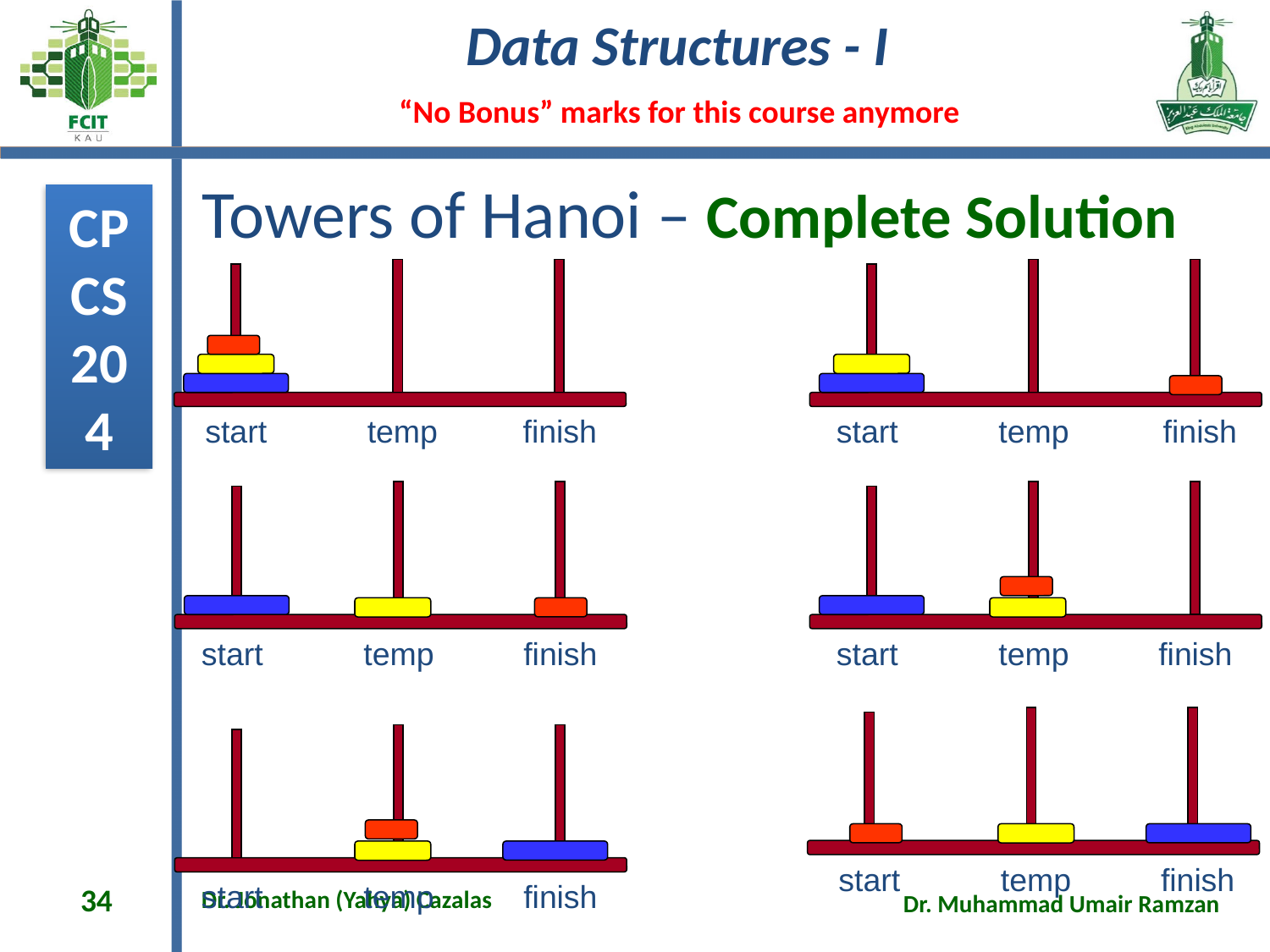

# Towers of Hanoi – Complete Solution

start
temp
finish

start
temp
finish

start
temp
finish

start
temp
finish

start
temp
finish

start
temp
finish
34